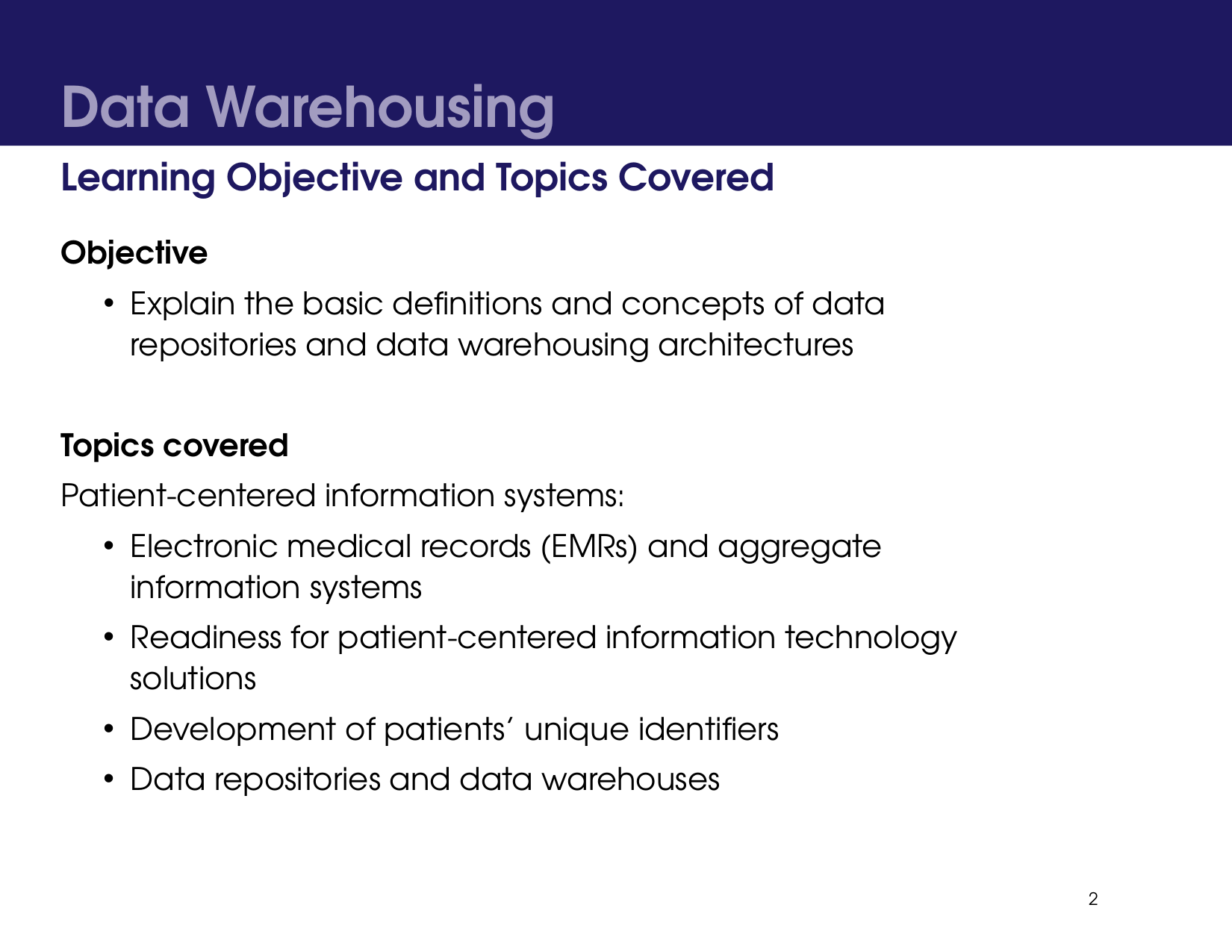

# Data Warehousing
Learning Objective and Topics Covered
Objective
Explain the basic definitions and concepts of data repositories and data warehousing architectures

Topics covered
Patient-centered information systems:
Electronic medical records (EMRs) and aggregate information systems
Readiness for patient-centered information technology solutions
Development of patients’ unique identifiers
Data repositories and data warehouses

2